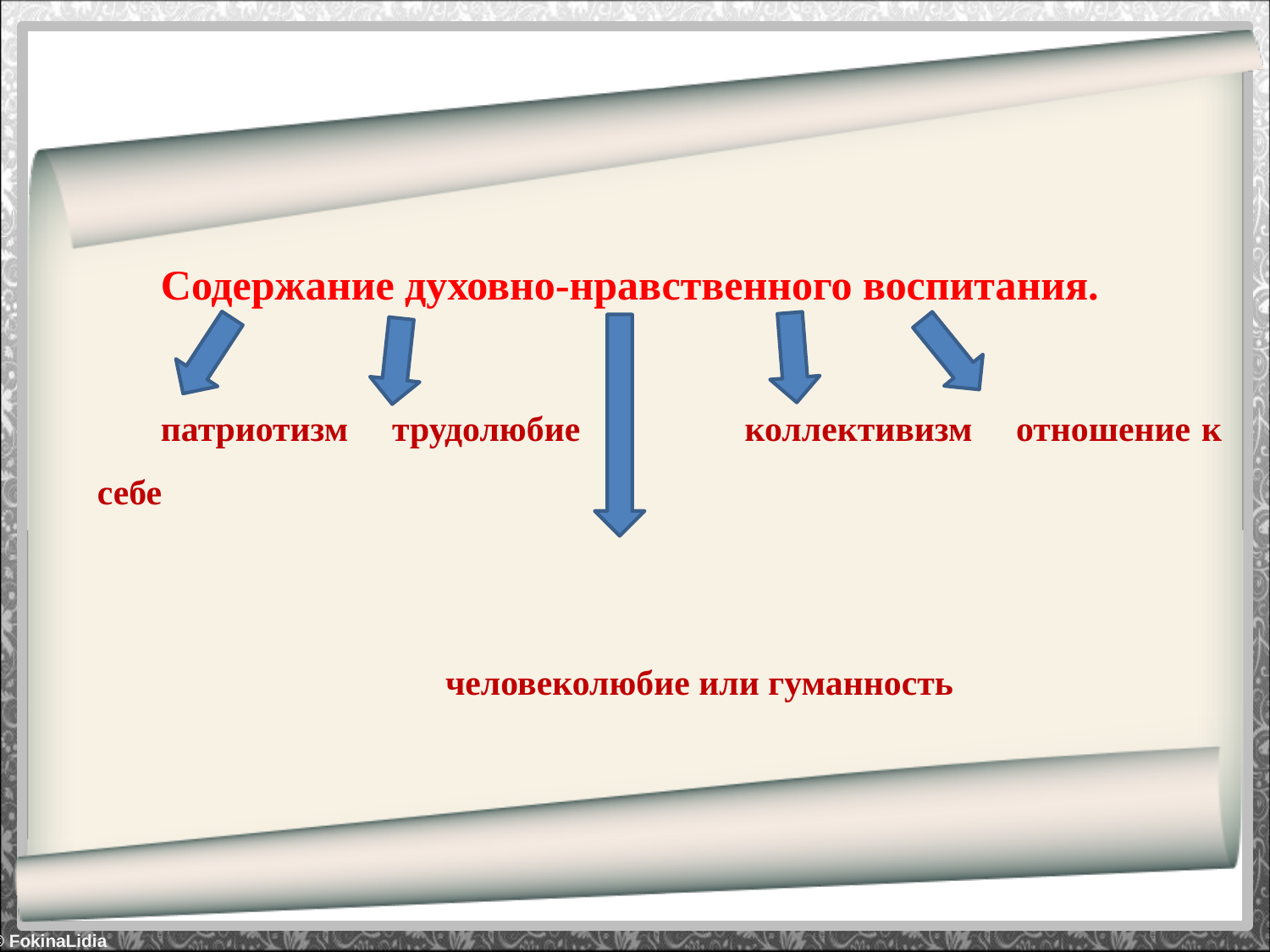

Содержание духовно-нравственного воспитания.

патриотизм    трудолюбие               коллективизм    отношение к себе

                                человеколюбие или гуманность